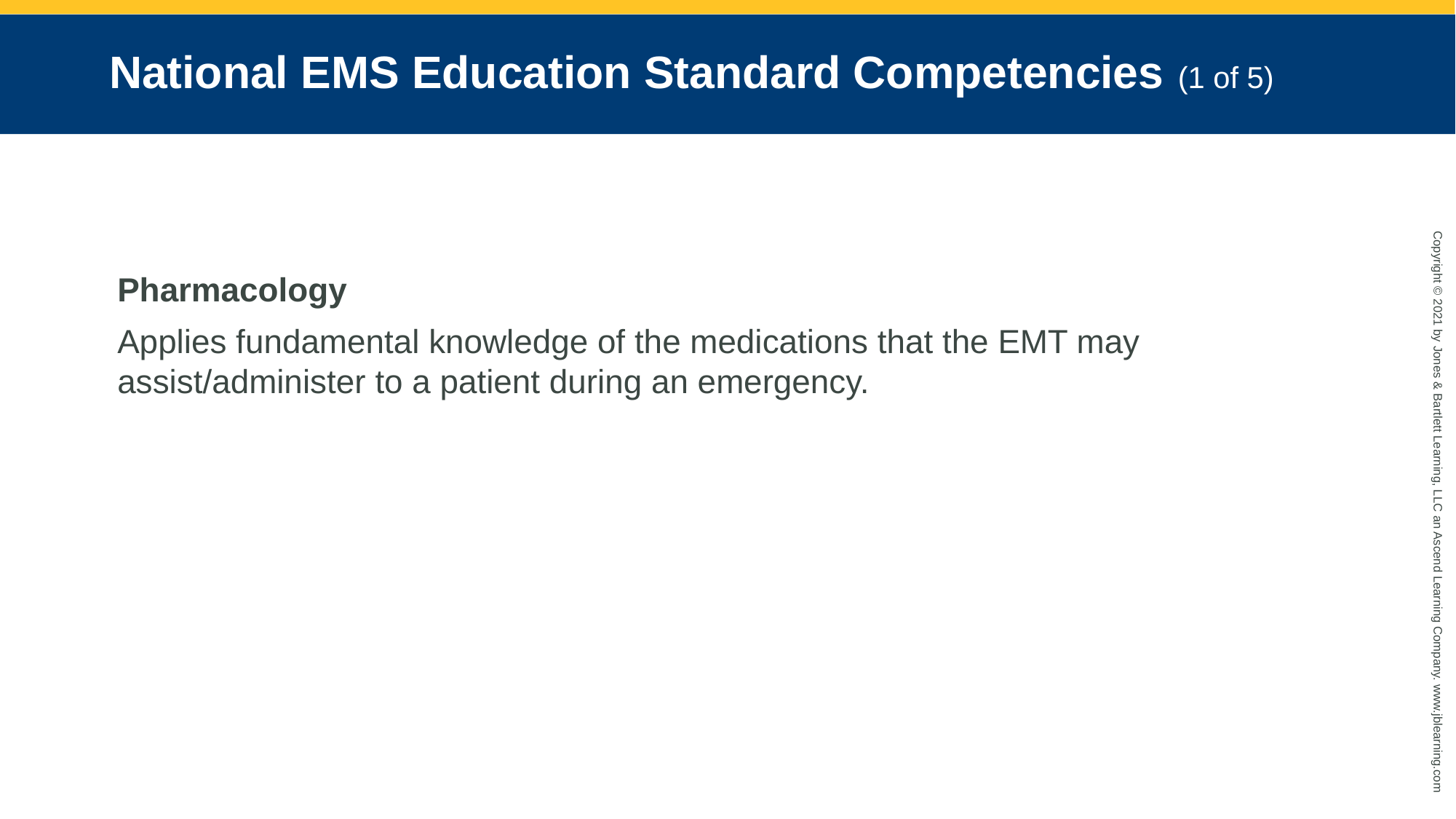

# National EMS Education Standard Competencies (1 of 5)
Pharmacology
Applies fundamental knowledge of the medications that the EMT may assist/administer to a patient during an emergency.